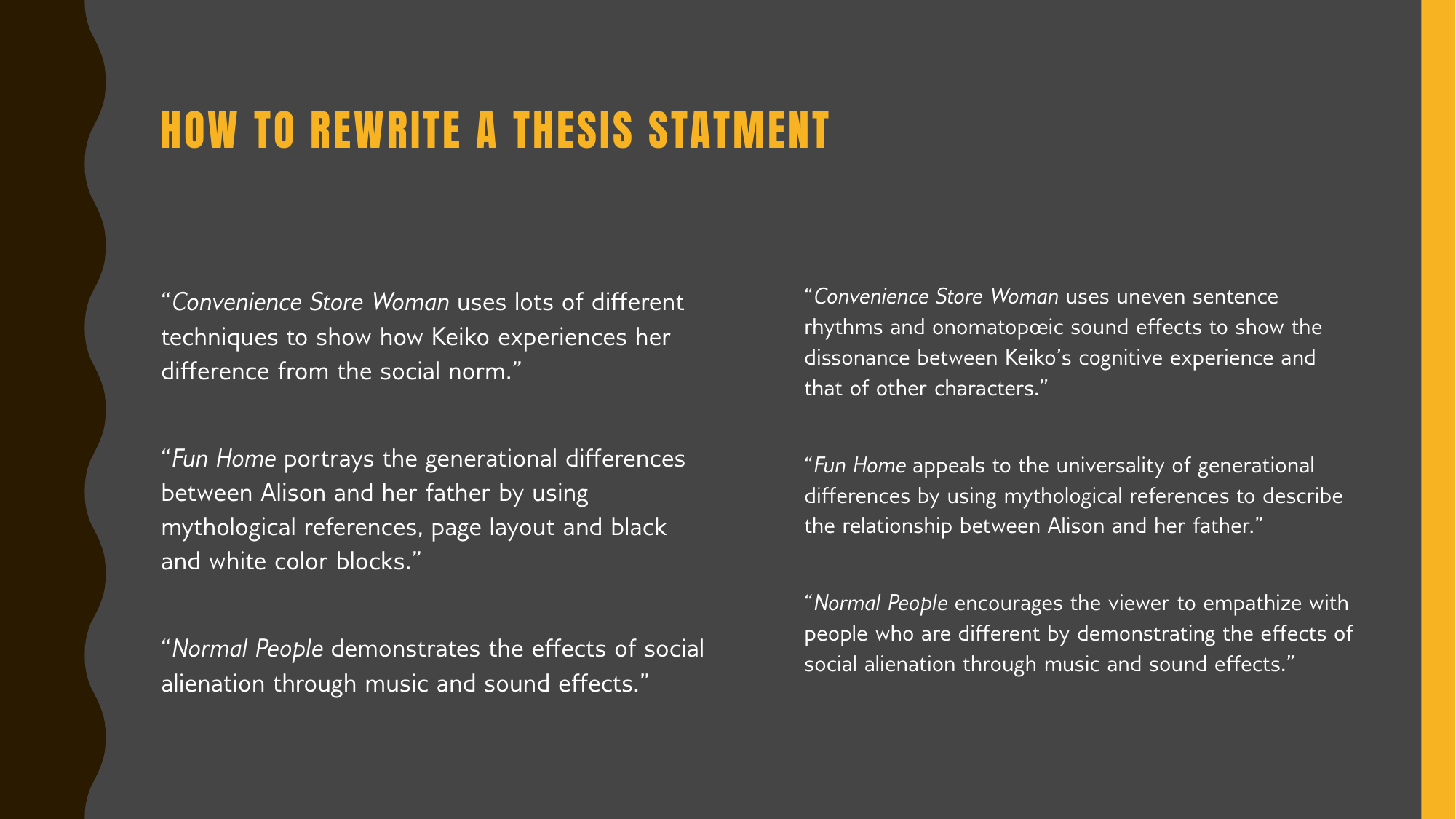

# How to rewrite a thesis statment
“Convenience Store Woman uses lots of different techniques to show how Keiko experiences her difference from the social norm.”

“Fun Home portrays the generational differences between Alison and her father by using mythological references, page layout and black and white color blocks.”

“Normal People demonstrates the effects of social alienation through music and sound effects.”
“Convenience Store Woman uses uneven sentence rhythms and onomatopoeic sound effects to show the dissonance between Keiko’s cognitive experience and that of other characters.”

“Fun Home appeals to the universality of generational differences by using mythological references to describe the relationship between Alison and her father.”

“Normal People encourages the viewer to empathize with people who are different by demonstrating the effects of social alienation through music and sound effects.”